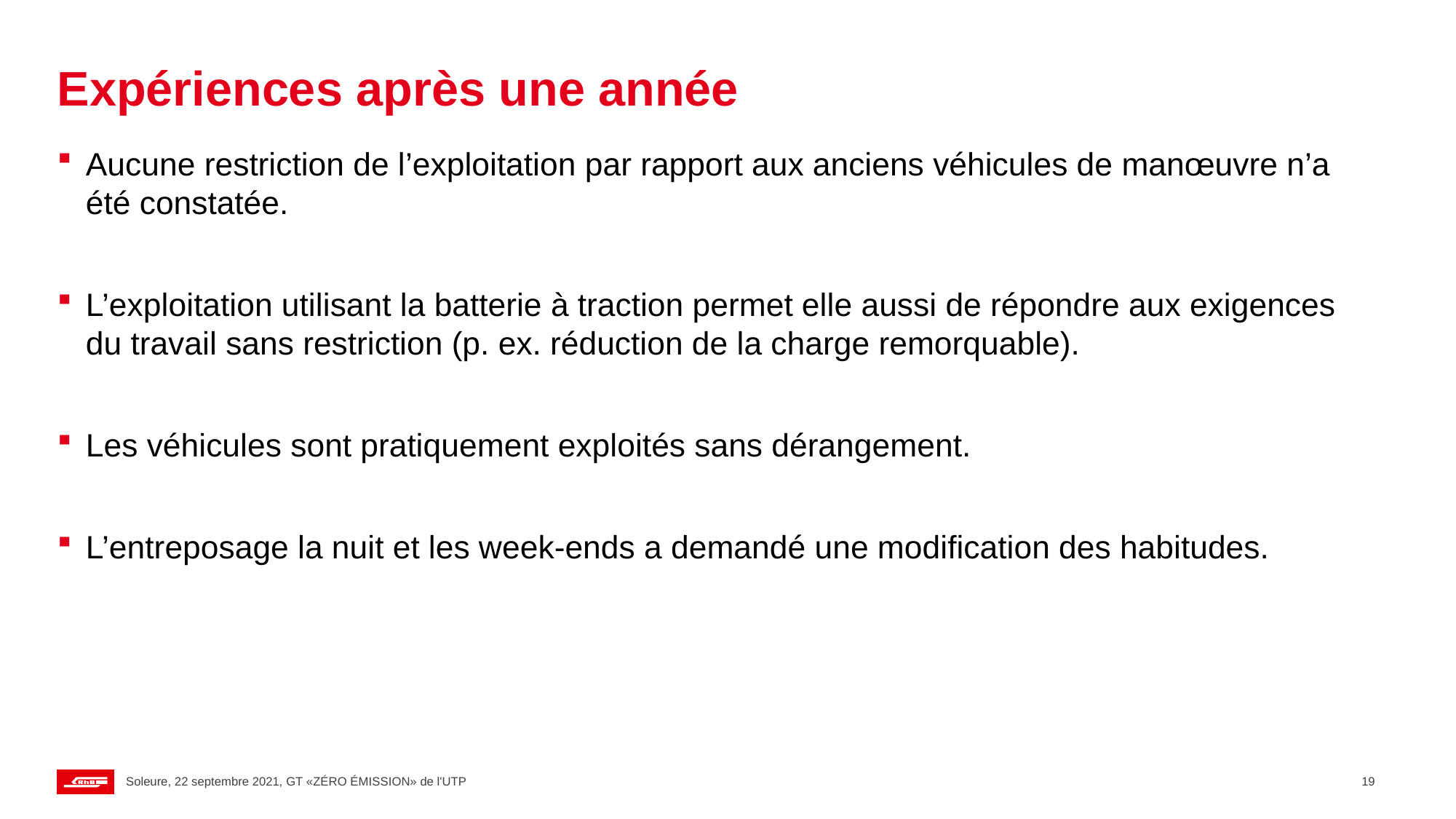

# Expériences après une année
Aucune restriction de l’exploitation par rapport aux anciens véhicules de manœuvre n’a été constatée.

L’exploitation utilisant la batterie à traction permet elle aussi de répondre aux exigences du travail sans restriction (p. ex. réduction de la charge remorquable).

Les véhicules sont pratiquement exploités sans dérangement.

L’entreposage la nuit et les week-ends a demandé une modification des habitudes.
Soleure, 22 septembre 2021, GT «ZÉRO ÉMISSION» de l'UTP
19